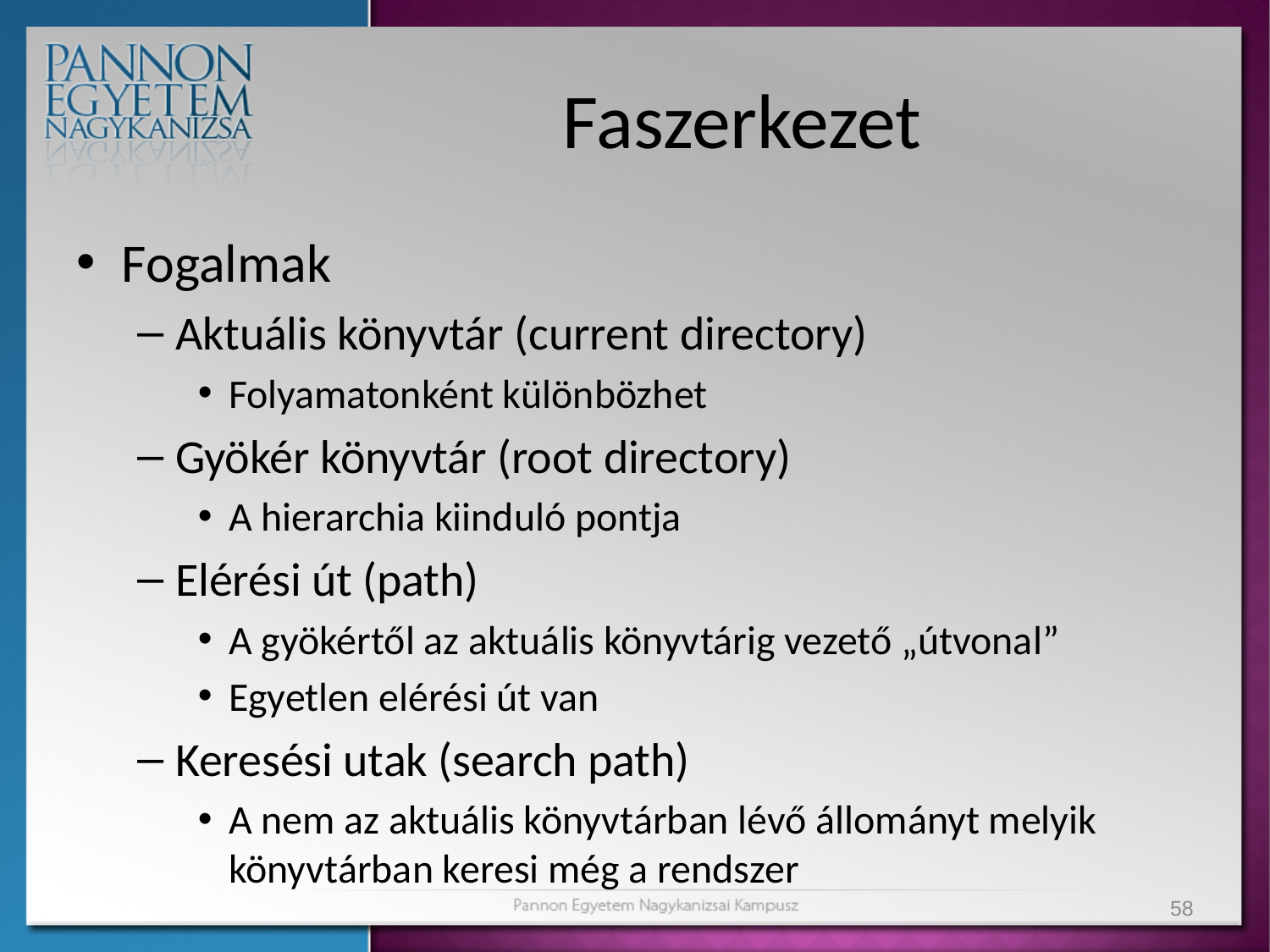

# Faszerkezet
Fogalmak
Aktuális könyvtár (current directory)
Folyamatonként különbözhet
Gyökér könyvtár (root directory)
A hierarchia kiinduló pontja
Elérési út (path)
A gyökértől az aktuális könyvtárig vezető „útvonal”
Egyetlen elérési út van
Keresési utak (search path)
A nem az aktuális könyvtárban lévő állományt melyik könyvtárban keresi még a rendszer
58